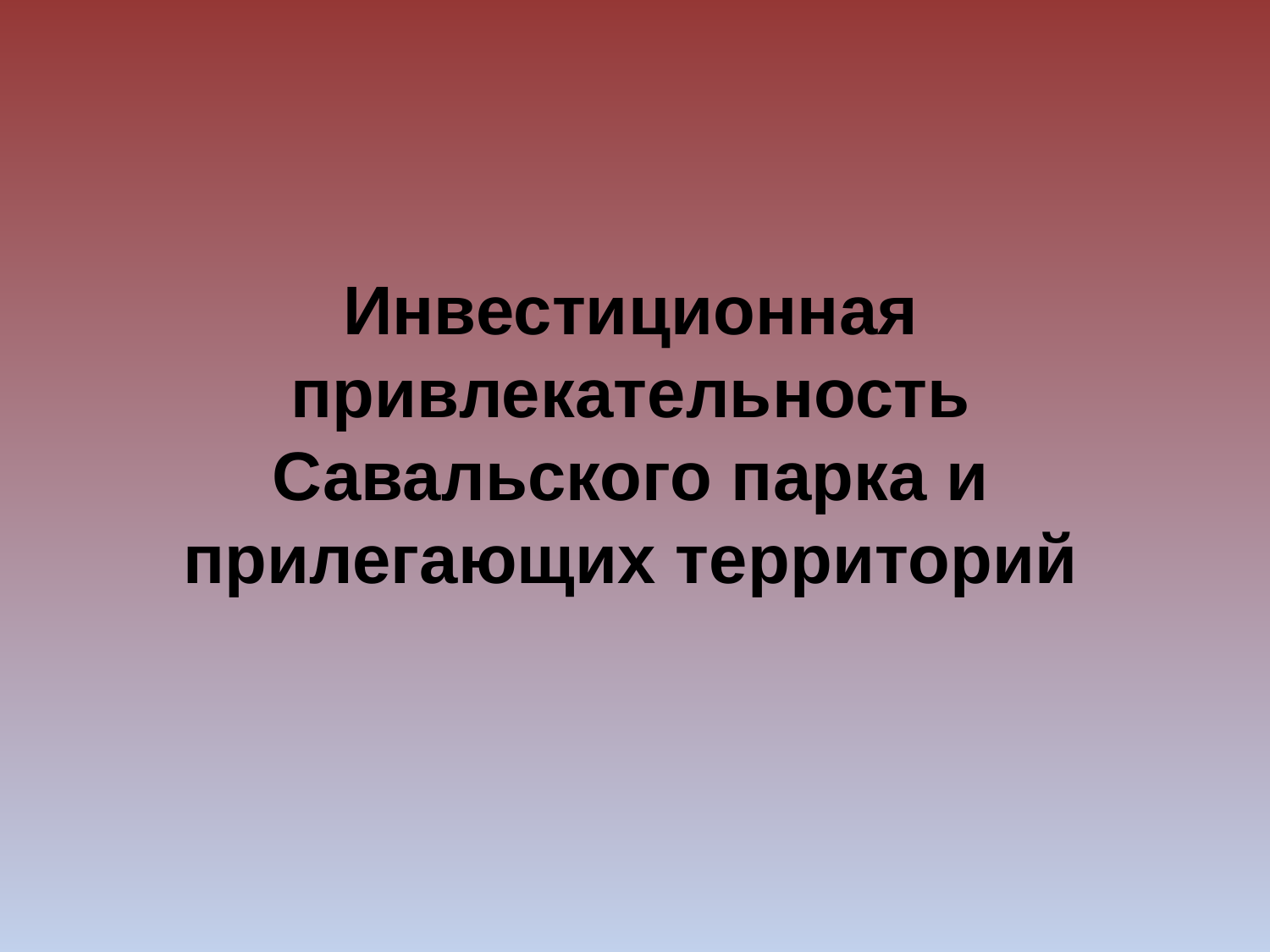

# Инвестиционная привлекательность Савальского парка и прилегающих территорий